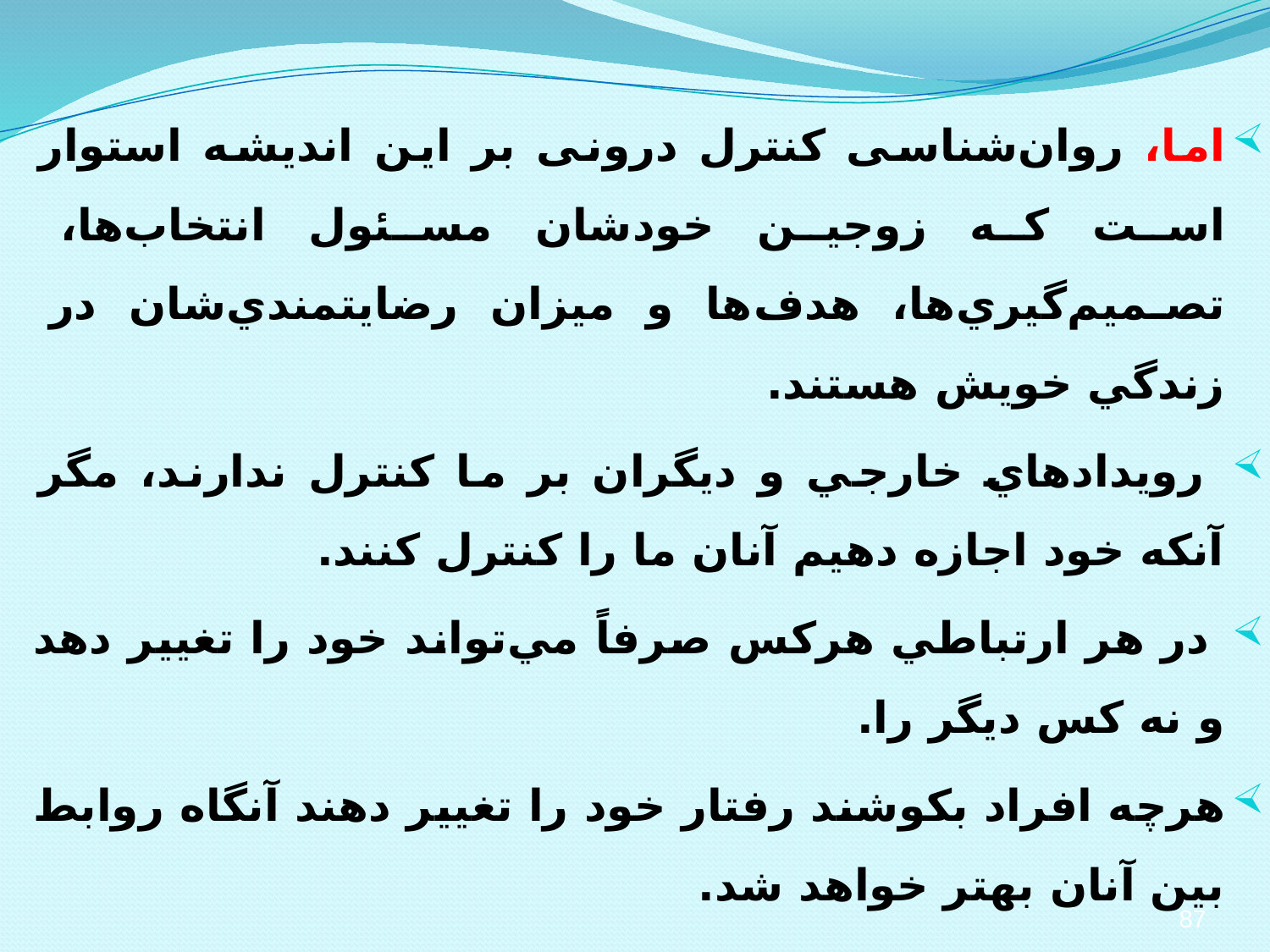

اما، روان‌شناسی کنترل درونی بر اين انديشه استوار است كه زوجین خودشان مسئول انتخاب‌ها، تصميم‌گيري‌ها، هدف‌ها و ميزان رضايت­مندي‌شان در زندگي خويش هستند.
 رويدادهاي خارجي و ديگران بر ما كنترل ندارند، مگر آنكه خود اجازه دهيم آنان ما را كنترل كنند.
 در هر ارتباطي هركس صرفاً مي‌تواند خود را تغيير دهد و نه كس ديگر را.
هرچه افراد بكوشند رفتار خود را تغيير دهند آنگاه روابط بين آنان بهتر خواهد شد.
87